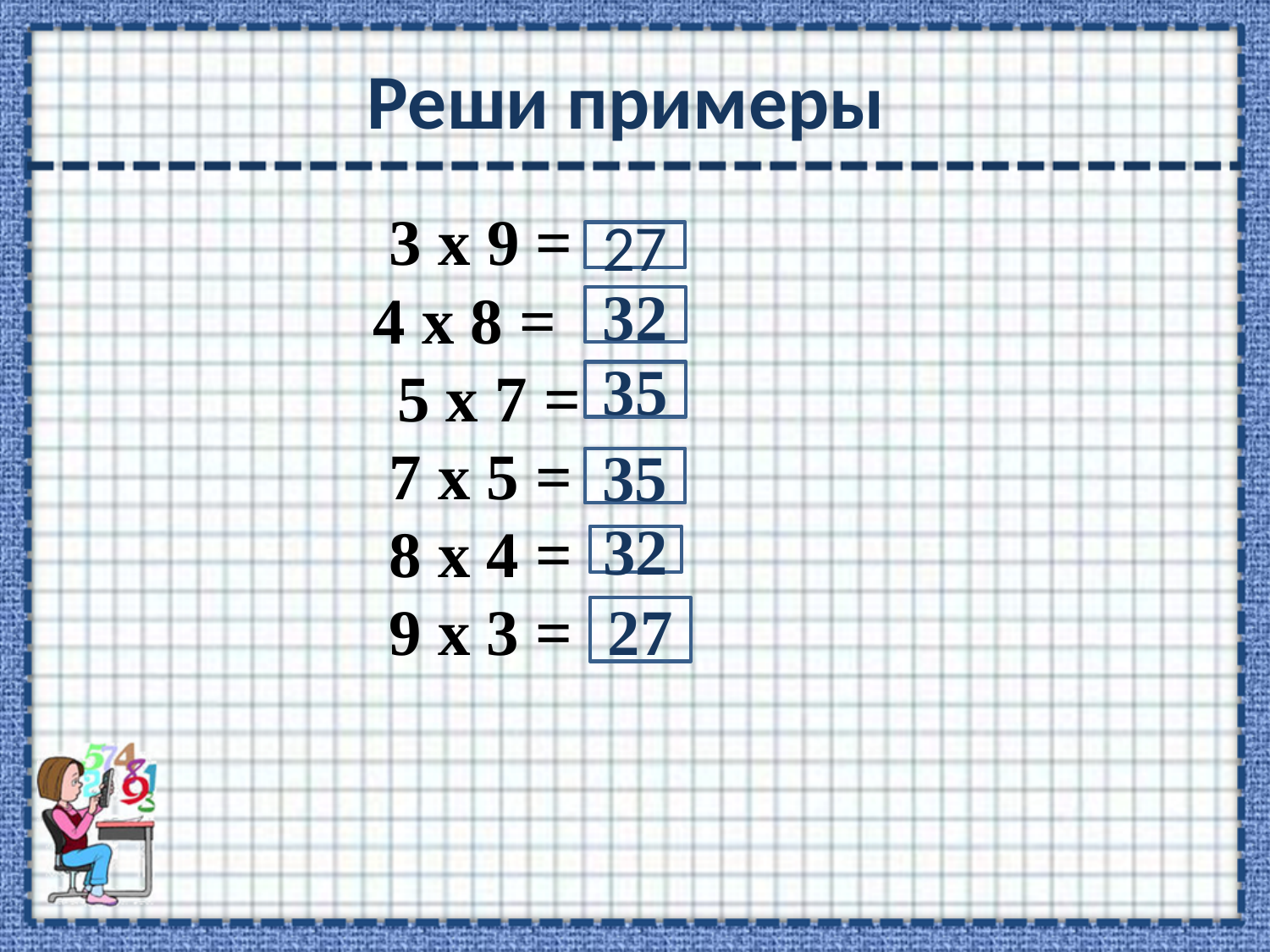

# Реши примеры

 3 х 9 =
 4 х 8 =
  5 х 7 =
  7 х 5 =
  8 х 4 =
  9 х 3 =
27
32
35

35
32
27